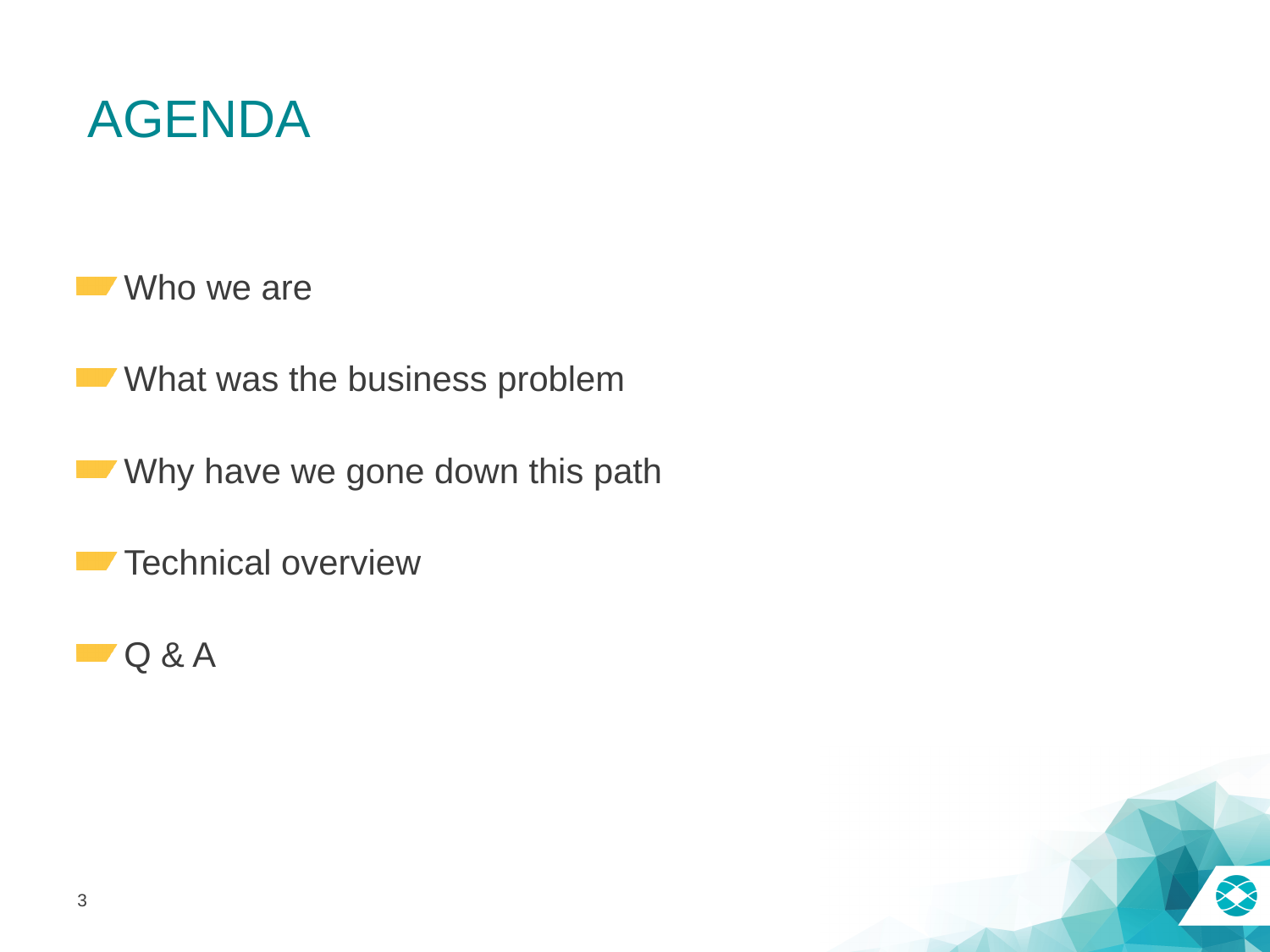

# Agenda
Who we are
What was the business problem
Why have we gone down this path
Technical overview
Q & A

3